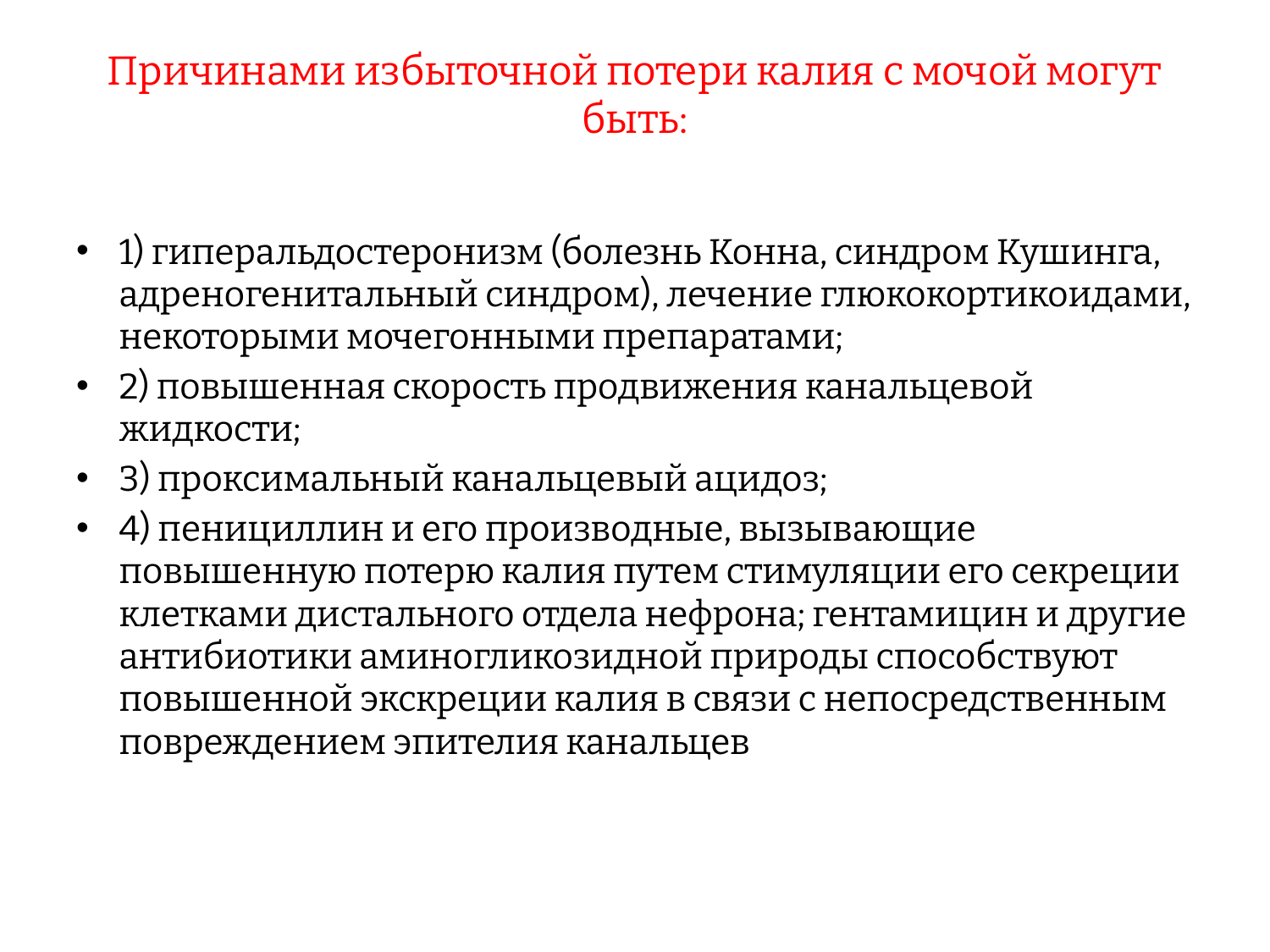

# Причинами избыточной потери калия с мочой могут быть:
1) гиперальдостеронизм (болезнь Конна, синдром Кушинга, адреногенитальный синдром), лечение глюкокортикоидами, некоторыми мочегонными препаратами;
2) повышенная скорость продвижения канальцевой жидкости;
3) проксимальный канальцевый ацидоз;
4) пенициллин и его производные, вызывающие повышенную потерю калия путем стимуляции его секреции клетками дистального отдела нефрона; гентамицин и другие антибиотики аминогликозидной природы способствуют повышенной экскреции калия в связи с непосредственным повреждением эпителия канальцев